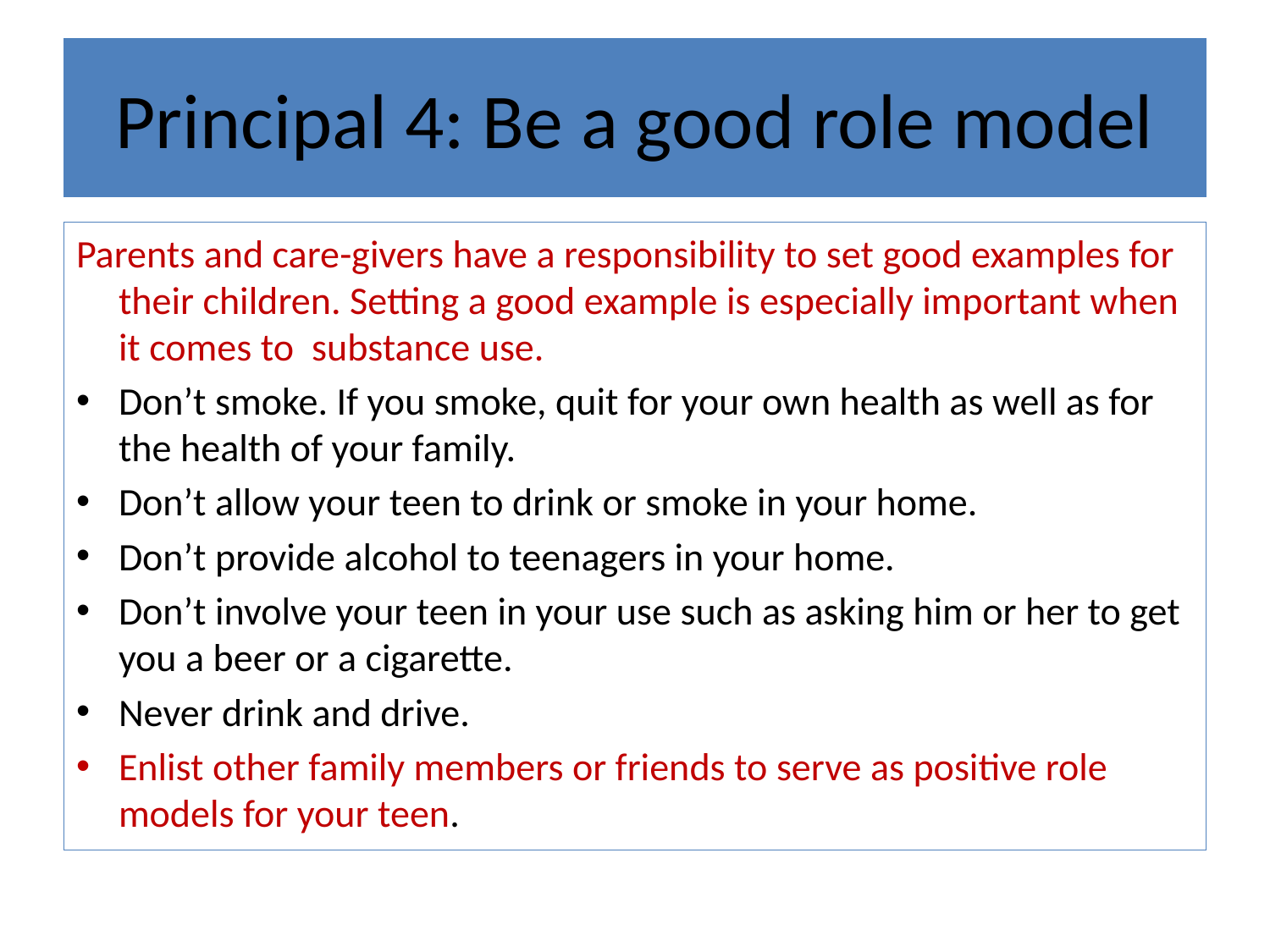

# Principal 4: Be a good role model
Parents and care-givers have a responsibility to set good examples for their children. Setting a good example is especially important when it comes to  substance use.
Don’t smoke. If you smoke, quit for your own health as well as for the health of your family.
Don’t allow your teen to drink or smoke in your home.
Don’t provide alcohol to teenagers in your home.
Don’t involve your teen in your use such as asking him or her to get you a beer or a cigarette.
Never drink and drive.
Enlist other family members or friends to serve as positive role models for your teen.